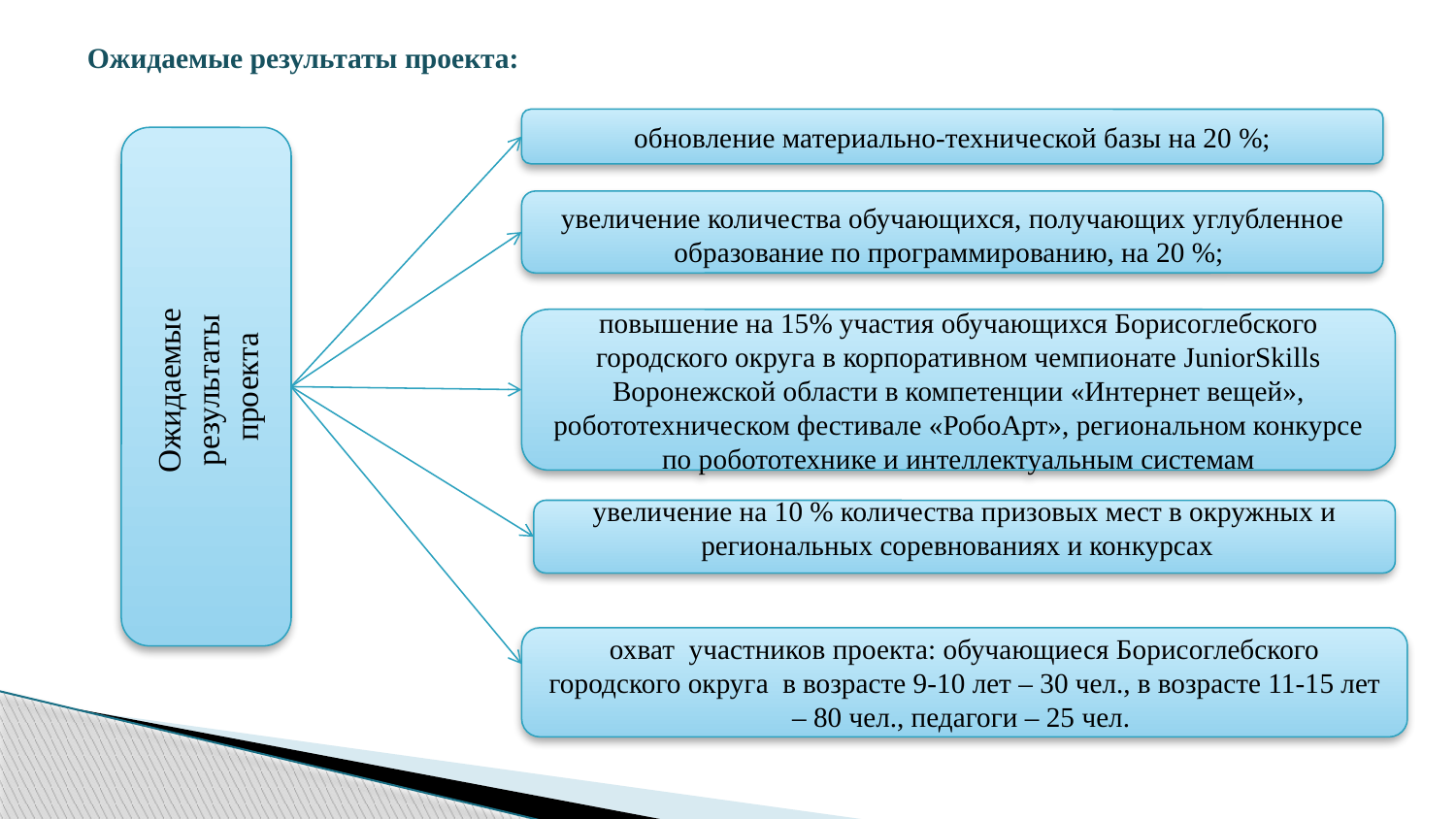

# Ожидаемые результаты проекта:

обновление материально-технической базы на 20 %;

Ожидаемые
результаты
проекта

увеличение количества обучающихся, получающих углубленное образование по программированию, на 20 %;

повышение на 15% участия обучающихся Борисоглебского городского округа в корпоративном чемпионате JuniorSkills Воронежской области в компетенции «Интернет вещей», робототехническом фестивале «РобоАрт», региональном конкурсе по робототехнике и интеллектуальным системам

увеличение на 10 % количества призовых мест в окружных и региональных соревнованиях и конкурсах

охват  участников проекта: обучающиеся Борисоглебского городского округа  в возрасте 9-10 лет – 30 чел., в возрасте 11-15 лет – 80 чел., педагоги – 25 чел.